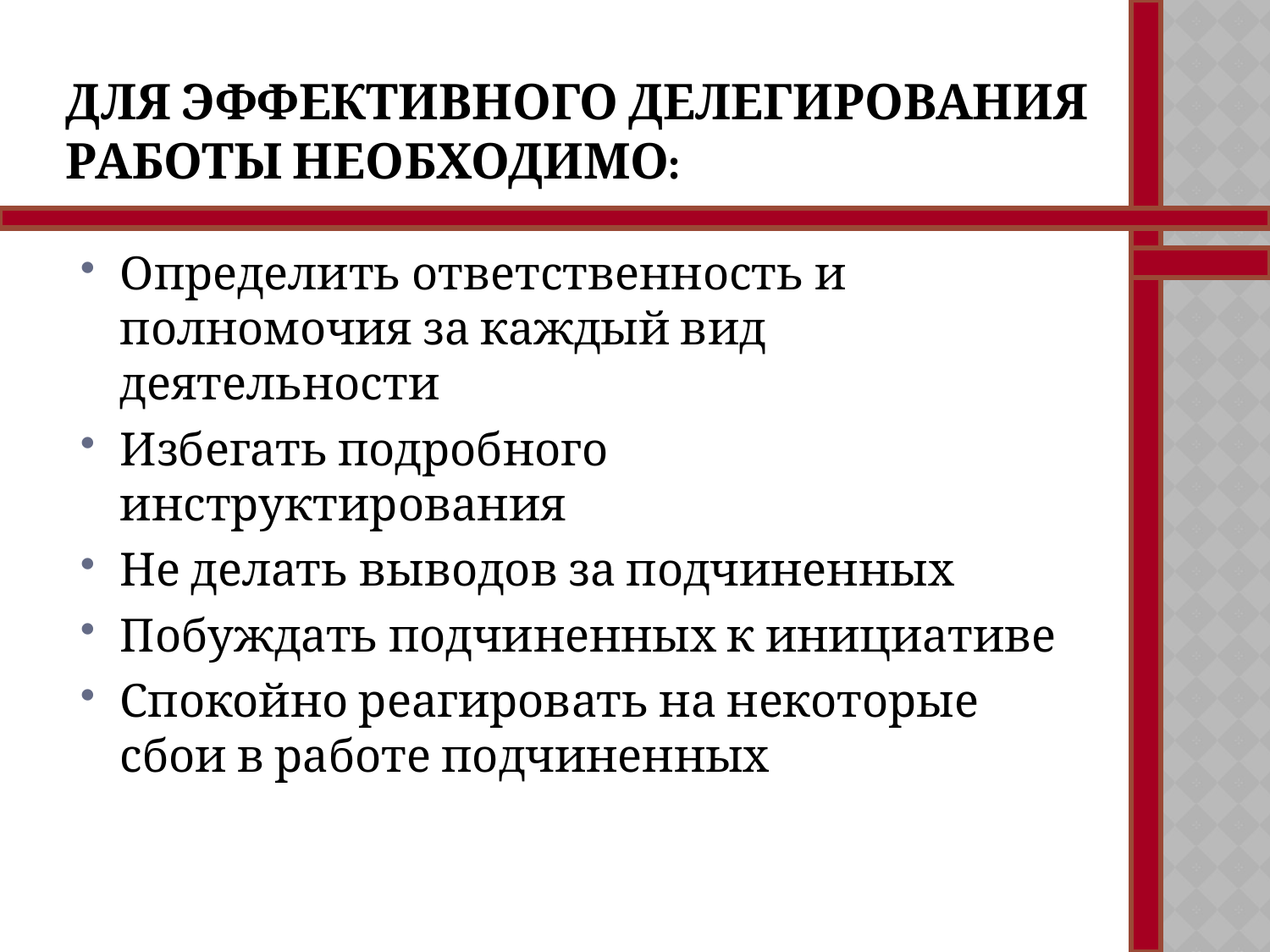

# Для эффективного делегирования работы необходимо:
Определить ответственность и полномочия за каждый вид деятельности
Избегать подробного инструктирования
Не делать выводов за подчиненных
Побуждать подчиненных к инициативе
Спокойно реагировать на некоторые сбои в работе подчиненных